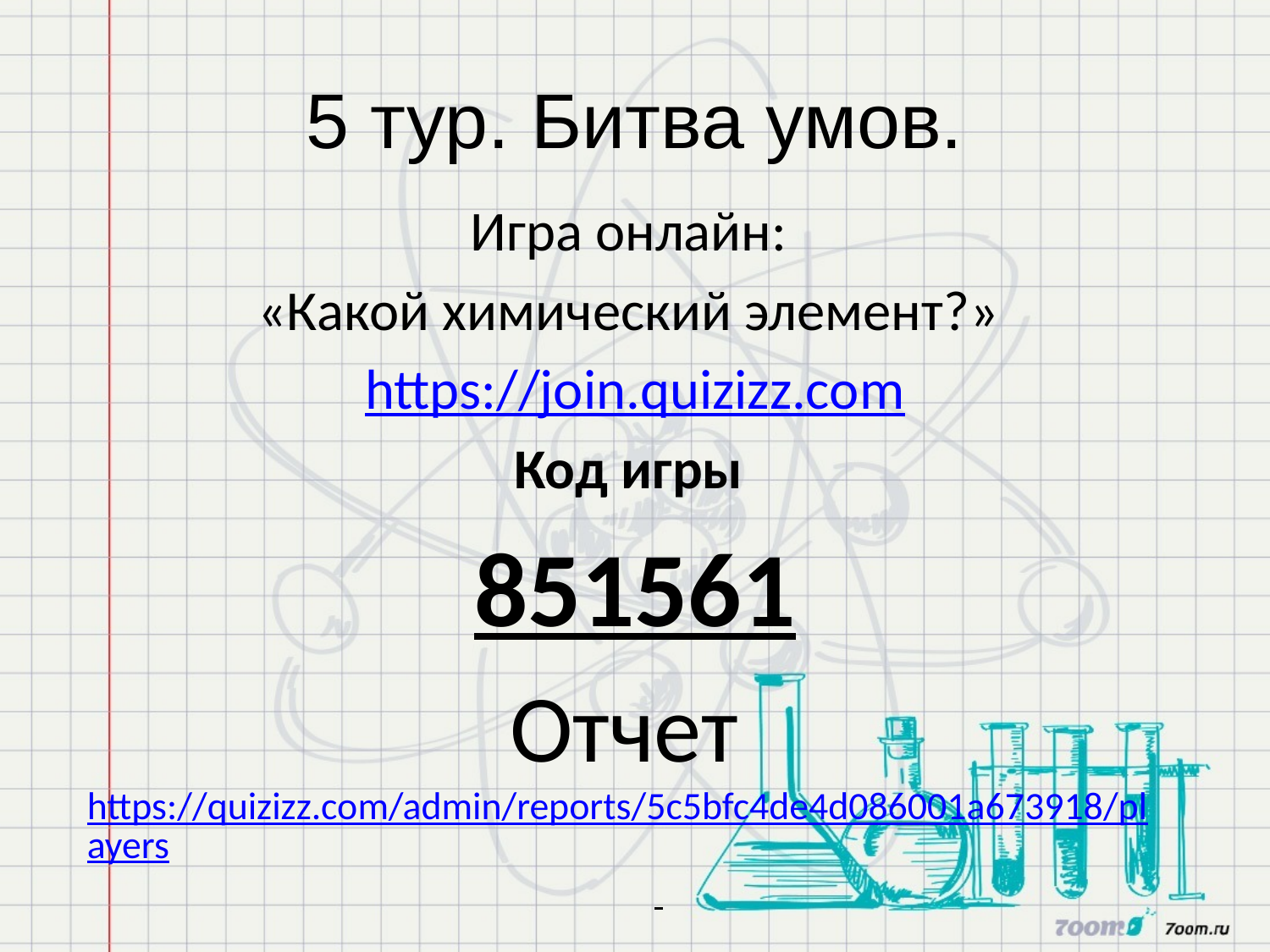

# 5 тур. Битва умов.
Игра онлайн:
«Какой химический элемент?»
https://join.quizizz.com
Код игры
851561
Отчет https://quizizz.com/admin/reports/5c5bfc4de4d086001a673918/players